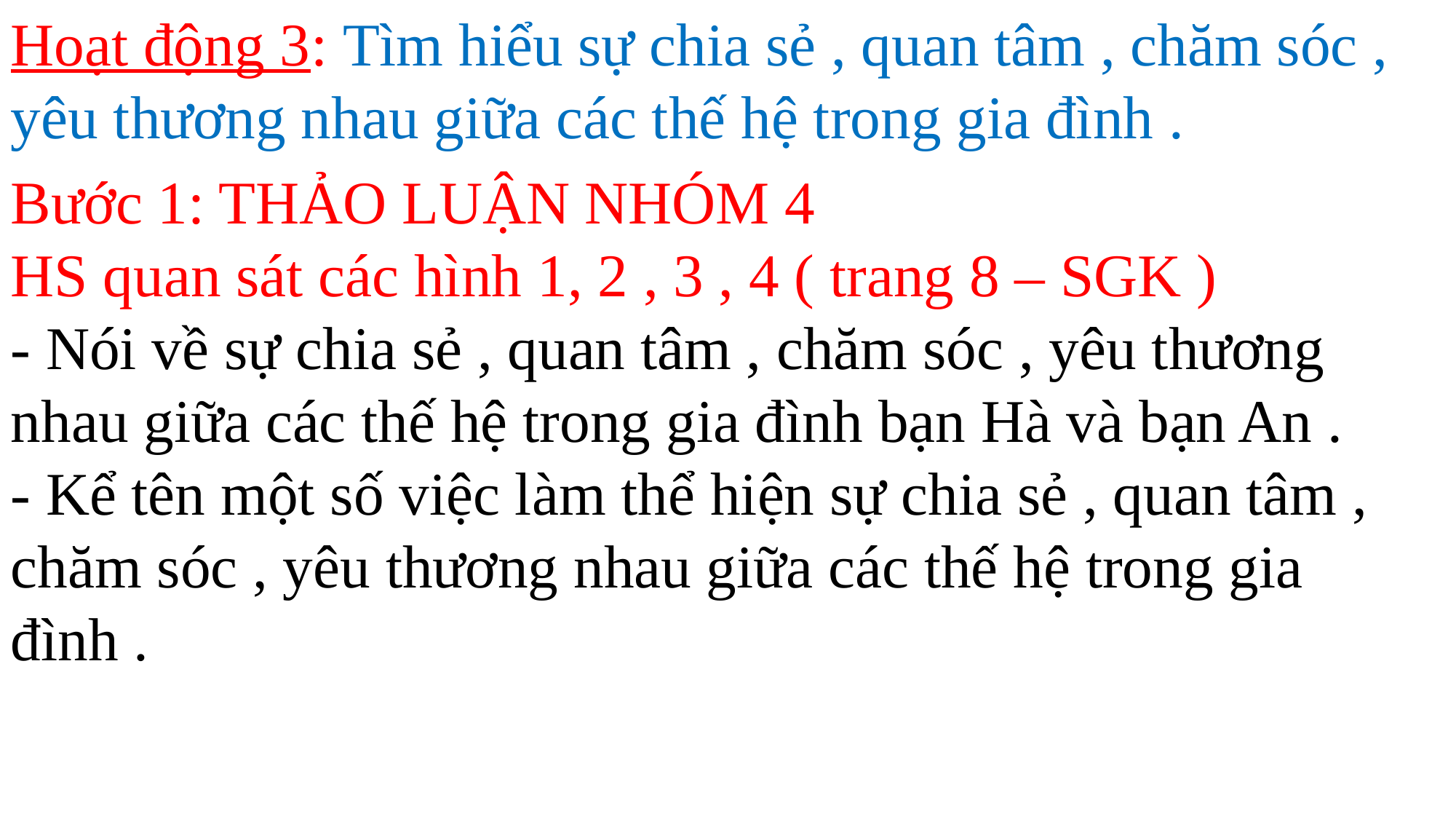

Hoạt động 3: Tìm hiểu sự chia sẻ , quan tâm , chăm sóc , yêu thương nhau giữa các thế hệ trong gia đình .
Bước 1: THẢO LUẬN NHÓM 4
HS quan sát các hình 1, 2 , 3 , 4 ( trang 8 – SGK )
- Nói về sự chia sẻ , quan tâm , chăm sóc , yêu thương nhau giữa các thế hệ trong gia đình bạn Hà và bạn An .
- Kể tên một số việc làm thể hiện sự chia sẻ , quan tâm , chăm sóc , yêu thương nhau giữa các thế hệ trong gia đình .